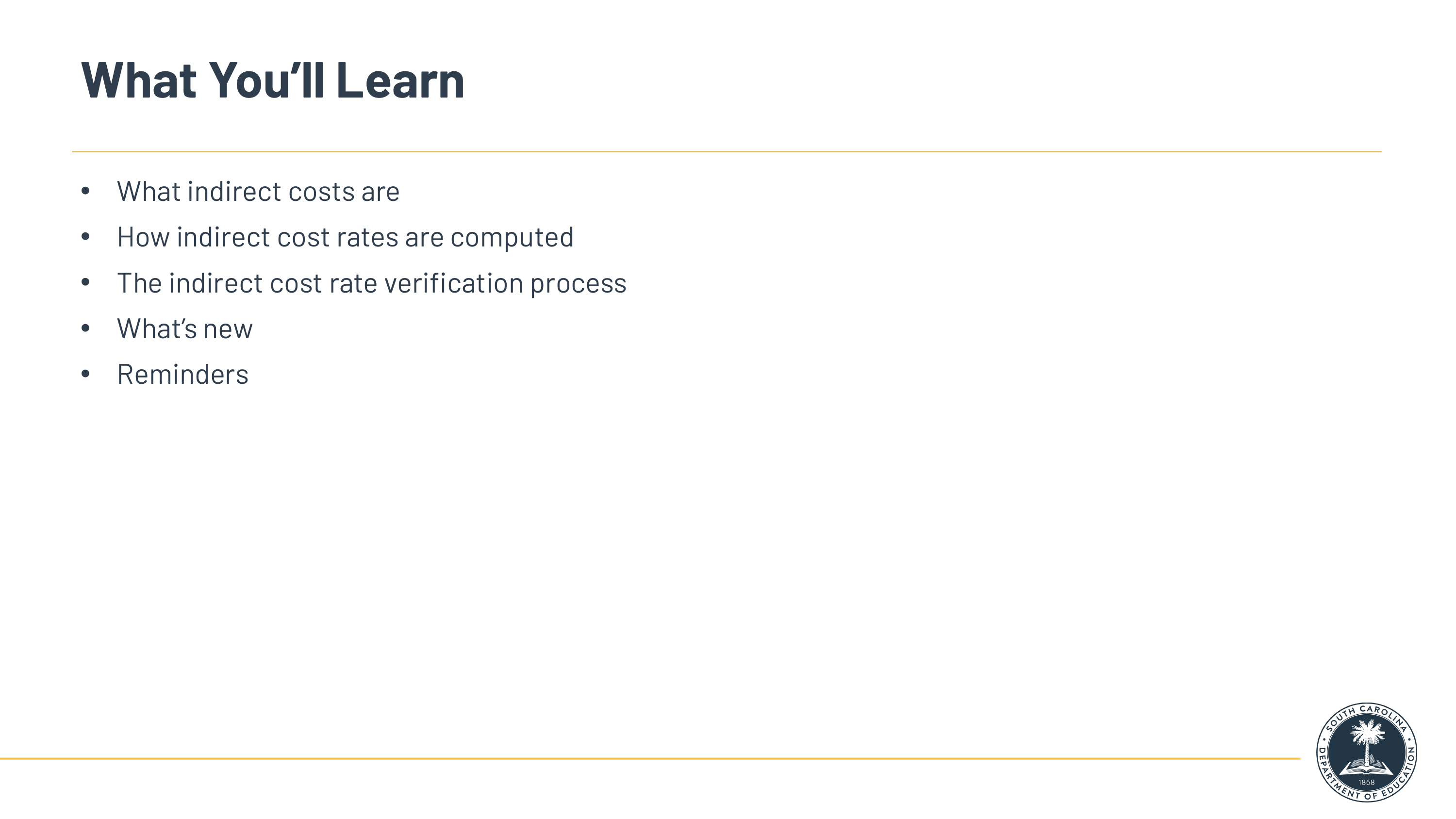

# What You’ll Learn
What indirect costs are
How indirect cost rates are computed
The indirect cost rate verification process
What’s new
Reminders